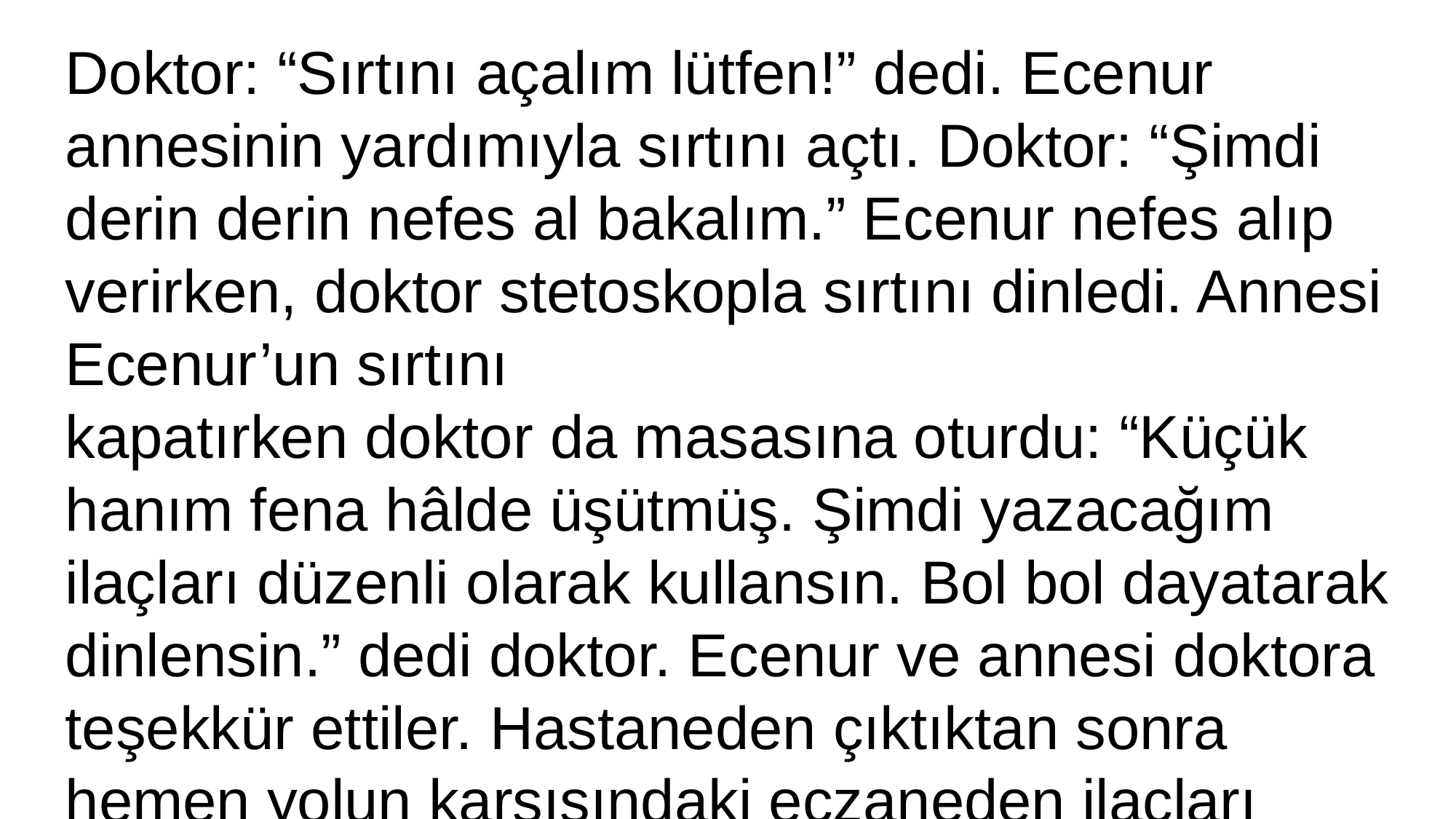

Doktor: “Sırtını açalım lütfen!” dedi. Ecenur annesinin yardımıyla sırtını açtı. Doktor: “Şimdi derin derin nefes al bakalım.” Ecenur nefes alıp verirken, doktor stetoskopla sırtını dinledi. Annesi Ecenur’un sırtını
kapatırken doktor da masasına oturdu: “Küçük hanım fena hâlde üşütmüş. Şimdi yazacağım ilaçları düzenli olarak kullansın. Bol bol dayatarak dinlensin.” dedi doktor. Ecenur ve annesi doktora teşekkür ettiler. Hastaneden çıktıktan sonra hemen yolun karşısındaki eczaneden ilaçları aldılar.